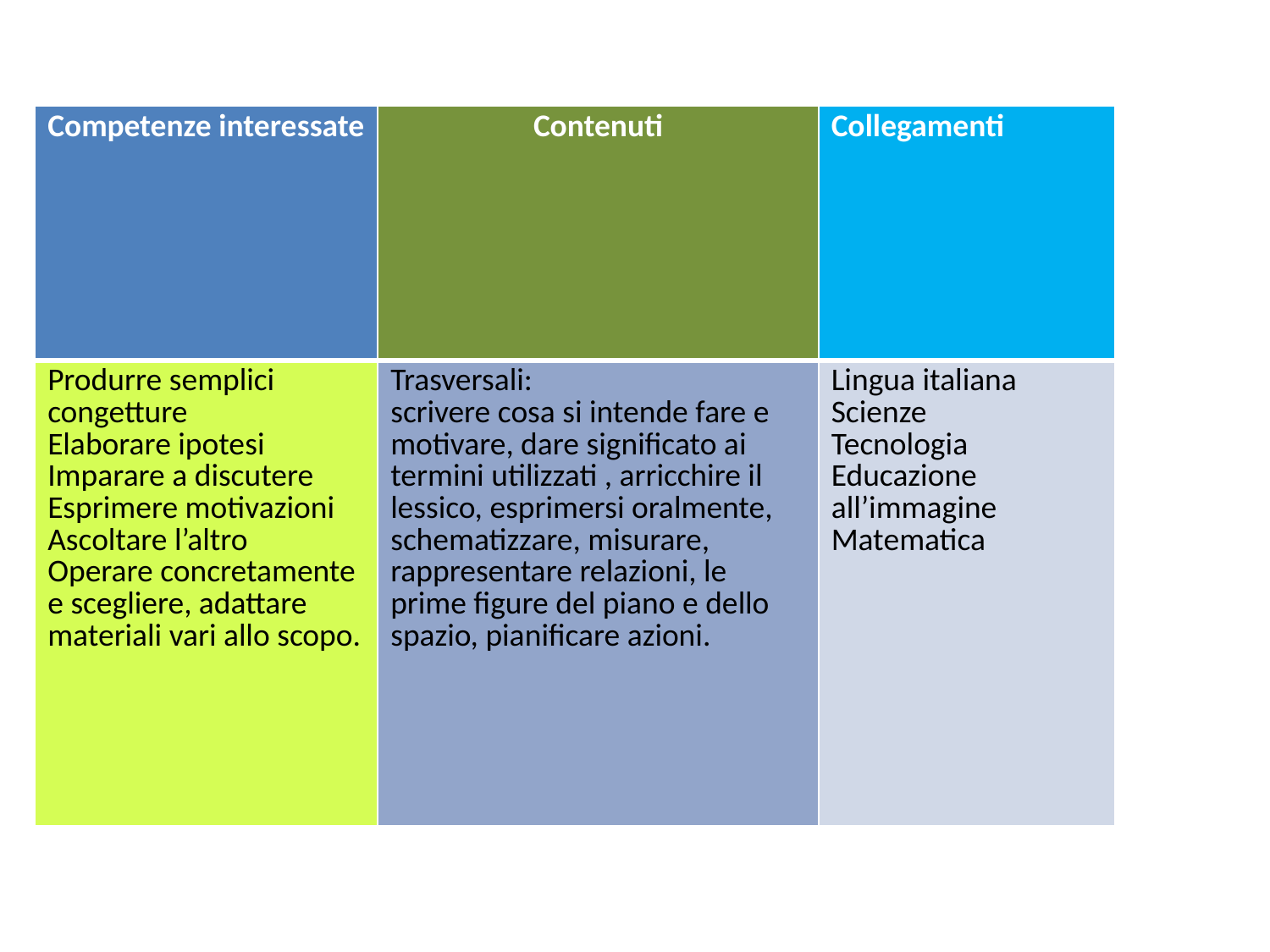

| Competenze interessate | Contenuti | Collegamenti |
| --- | --- | --- |
| Produrre semplici congetture Elaborare ipotesi Imparare a discutere Esprimere motivazioni Ascoltare l’altro Operare concretamente e scegliere, adattare materiali vari allo scopo. | Trasversali: scrivere cosa si intende fare e motivare, dare significato ai termini utilizzati , arricchire il lessico, esprimersi oralmente, schematizzare, misurare, rappresentare relazioni, le prime figure del piano e dello spazio, pianificare azioni. | Lingua italiana Scienze Tecnologia Educazione all’immagine Matematica |